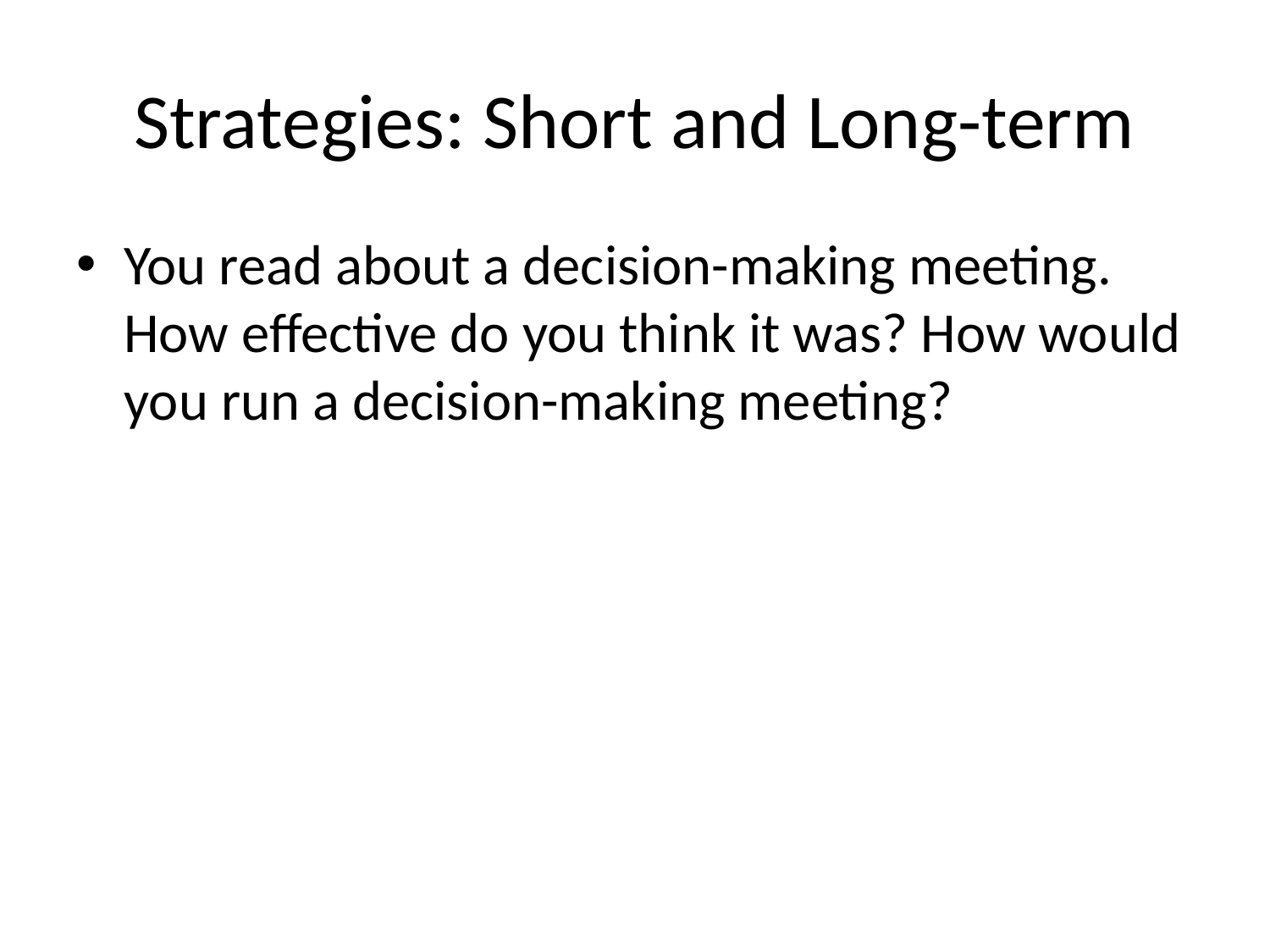

# Strategies: Short and Long-term
You read about a decision-making meeting. How effective do you think it was? How would you run a decision-making meeting?